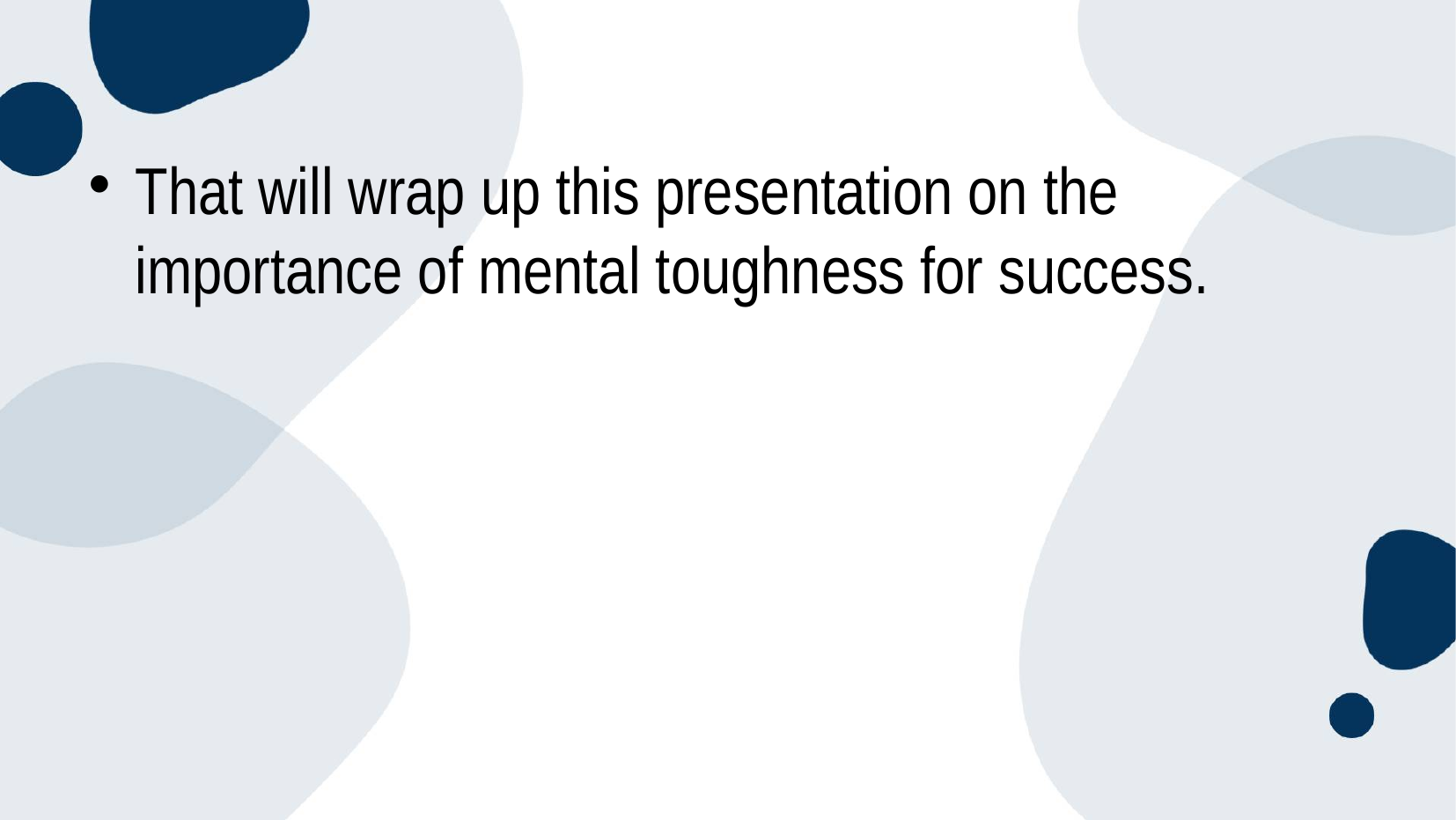

#
That will wrap up this presentation on the importance of mental toughness for success.